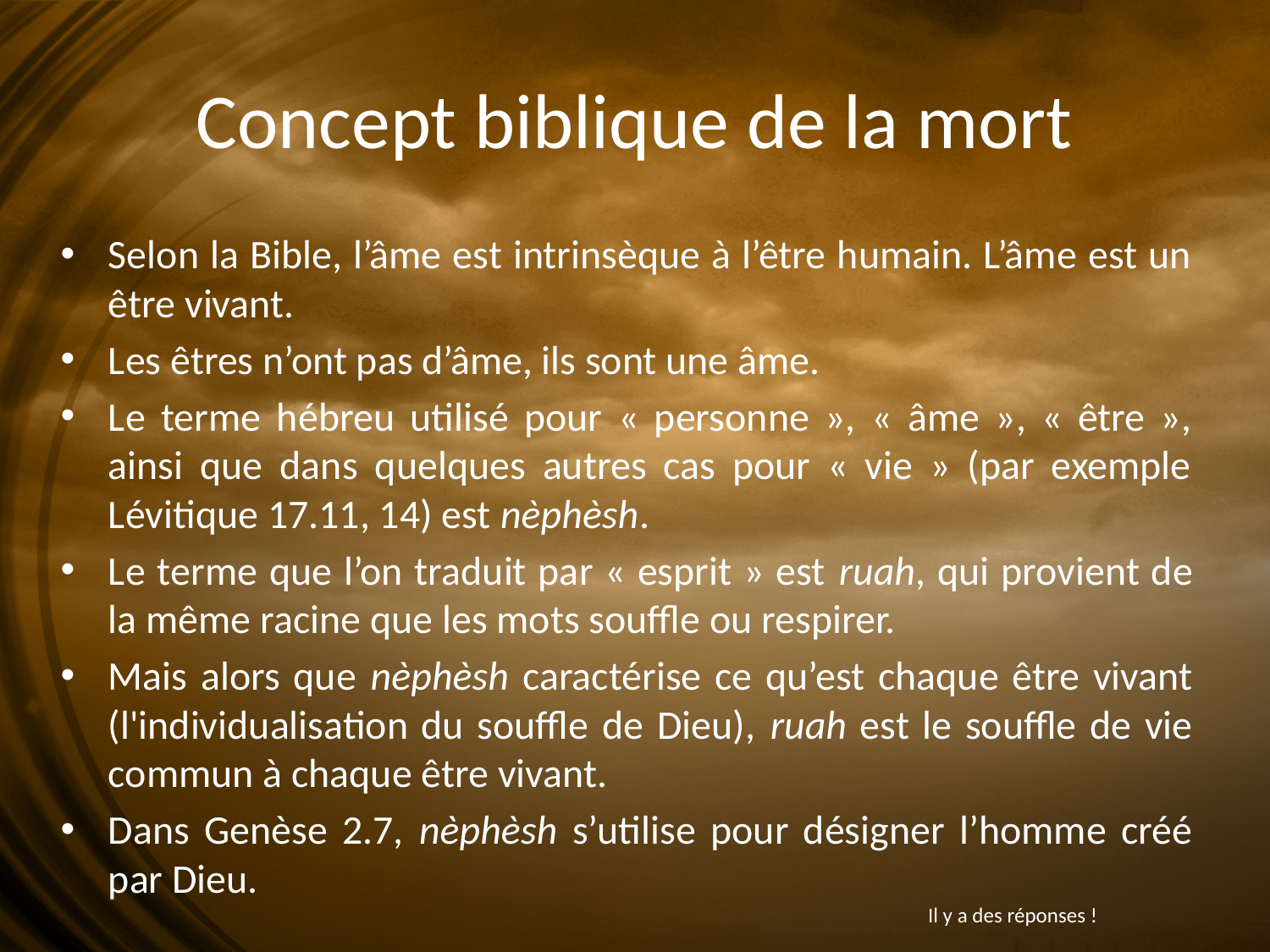

# Concept biblique de la mort
Selon la Bible, l’âme est intrinsèque à l’être humain. L’âme est un être vivant.
Les êtres n’ont pas d’âme, ils sont une âme.
Le terme hébreu utilisé pour « personne », « âme », « être », ainsi que dans quelques autres cas pour « vie » (par exemple Lévitique 17.11, 14) est nèphèsh.
Le terme que l’on traduit par « esprit » est ruah, qui provient de la même racine que les mots souffle ou respirer.
Mais alors que nèphèsh caractérise ce qu’est chaque être vivant (l'individualisation du souffle de Dieu), ruah est le souffle de vie commun à chaque être vivant.
Dans Genèse 2.7, nèphèsh s’utilise pour désigner l’homme créé par Dieu.
Il y a des réponses !